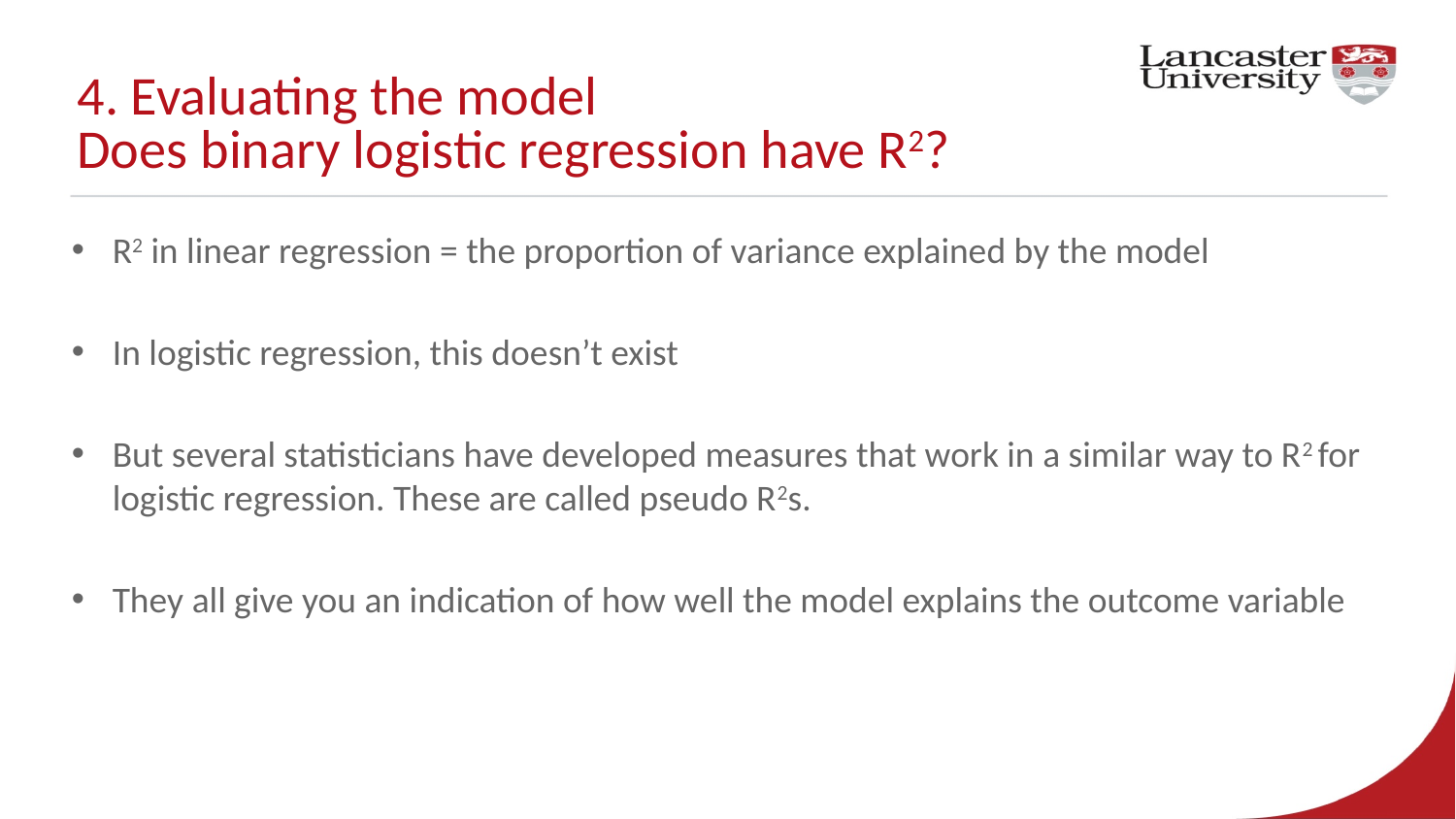

# 4. Evaluating the model Does binary logistic regression have R2?
R2 in linear regression = the proportion of variance explained by the model

In logistic regression, this doesn’t exist

But several statisticians have developed measures that work in a similar way to R2 for logistic regression. These are called pseudo R2s.

They all give you an indication of how well the model explains the outcome variable